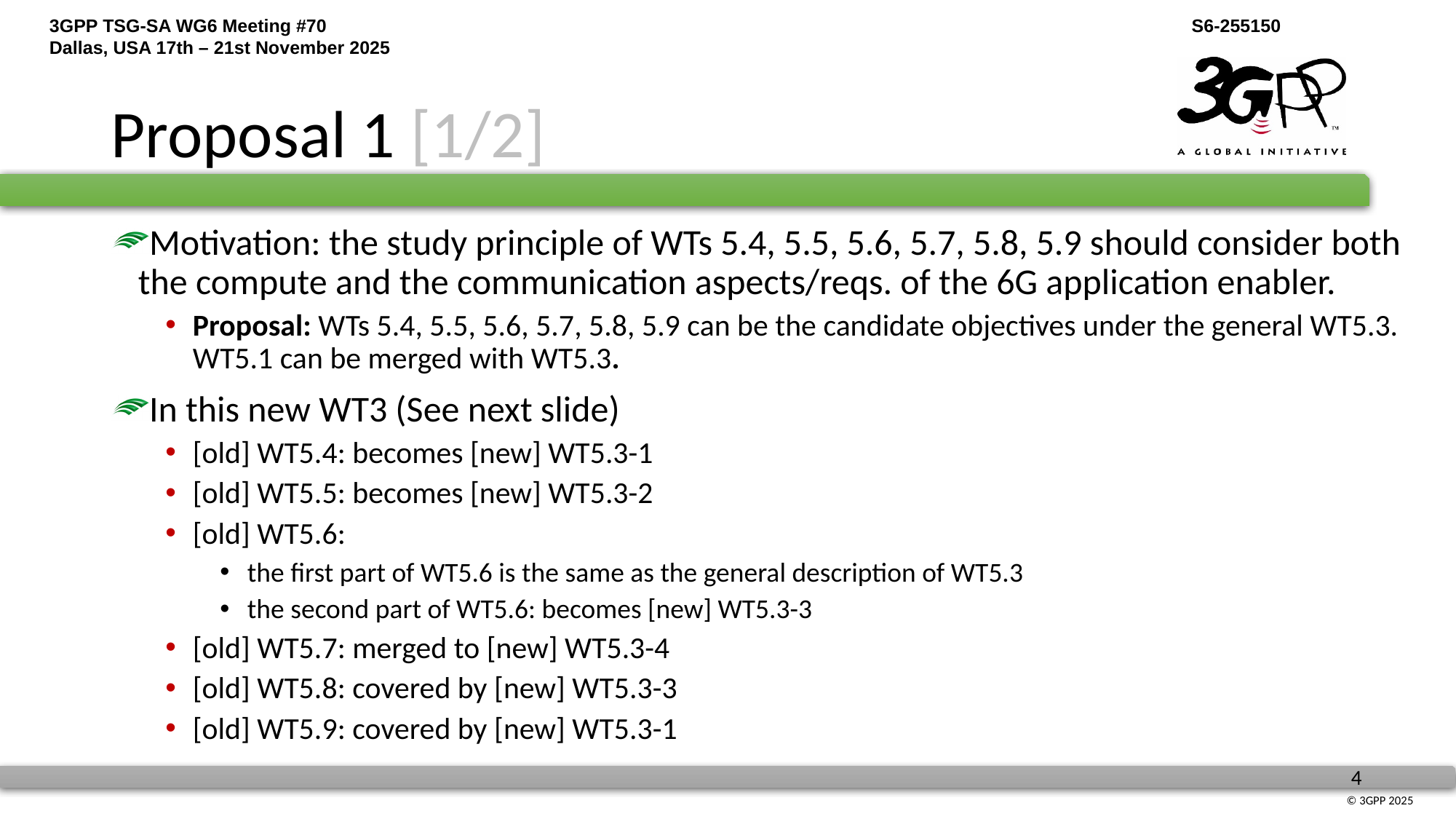

# Proposal 1 [1/2]
Motivation: the study principle of WTs 5.4, 5.5, 5.6, 5.7, 5.8, 5.9 should consider both the compute and the communication aspects/reqs. of the 6G application enabler.
Proposal: WTs 5.4, 5.5, 5.6, 5.7, 5.8, 5.9 can be the candidate objectives under the general WT5.3. WT5.1 can be merged with WT5.3.
In this new WT3 (See next slide)
[old] WT5.4: becomes [new] WT5.3-1
[old] WT5.5: becomes [new] WT5.3-2
[old] WT5.6:
the first part of WT5.6 is the same as the general description of WT5.3
the second part of WT5.6: becomes [new] WT5.3-3
[old] WT5.7: merged to [new] WT5.3-4
[old] WT5.8: covered by [new] WT5.3-3
[old] WT5.9: covered by [new] WT5.3-1